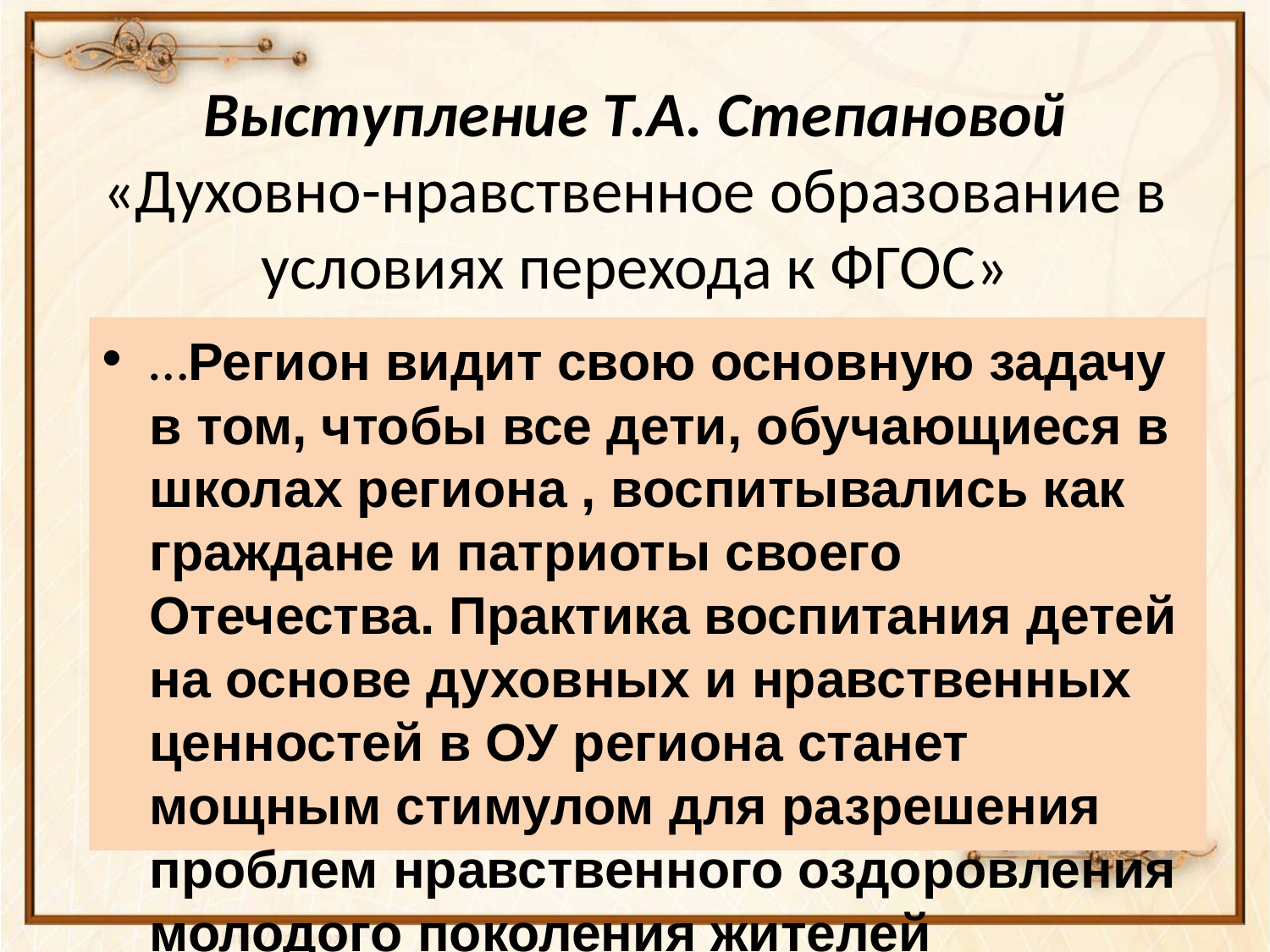

# Выступление Т.А. Степановой «Духовно-нравственное образование в условиях перехода к ФГОС»
…Регион видит свою основную задачу в том, чтобы все дети, обучающиеся в школах региона , воспитывались как граждане и патриоты своего Отечества. Практика воспитания детей на основе духовных и нравственных ценностей в ОУ региона станет мощным стимулом для разрешения проблем нравственного оздоровления молодого поколения жителей Ярославской области.